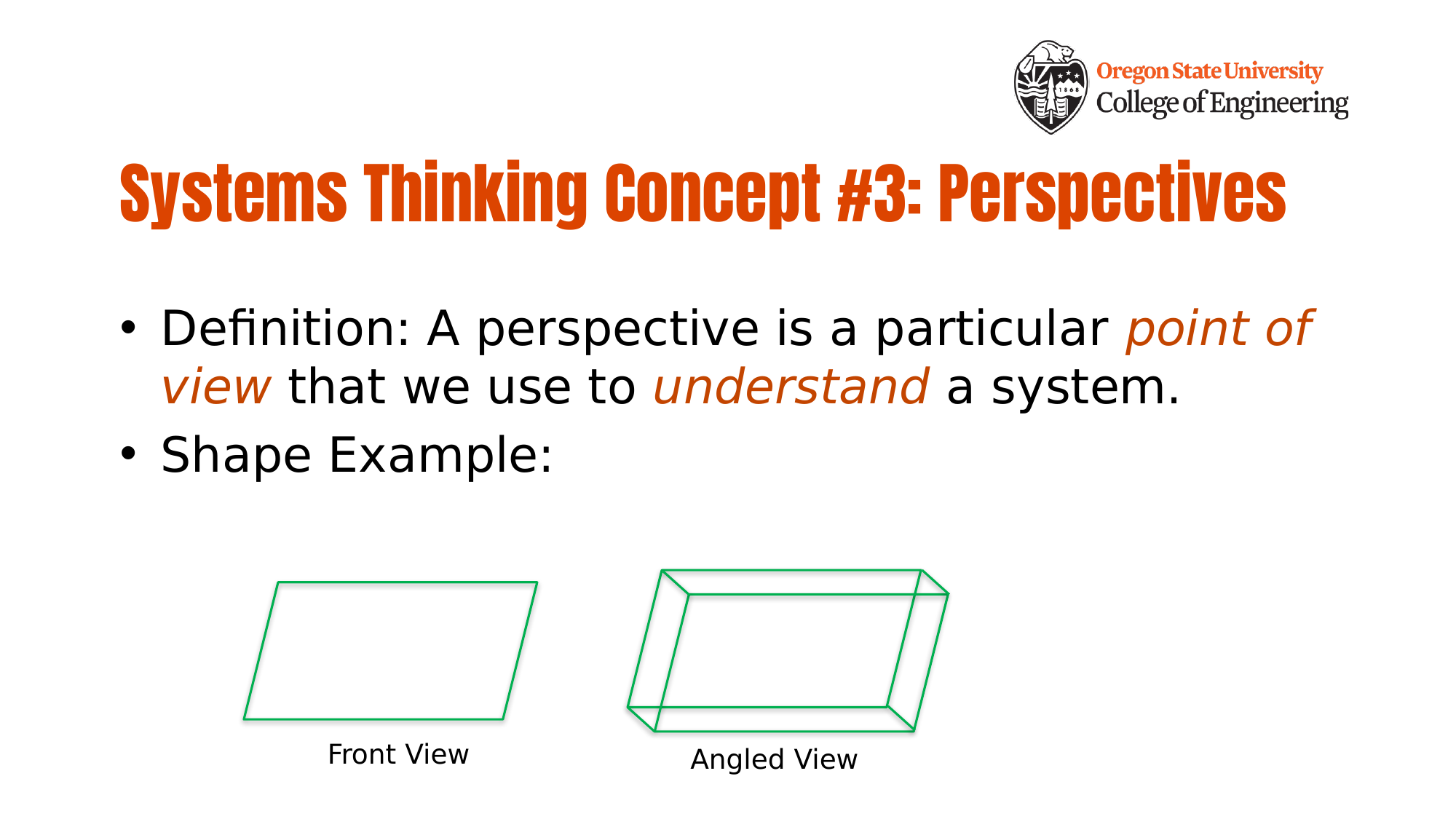

# Systems Thinking Concept #3: Perspectives
Definition: A perspective is a particular point of view that we use to understand a system.
Shape Example:

Front View
Angled View